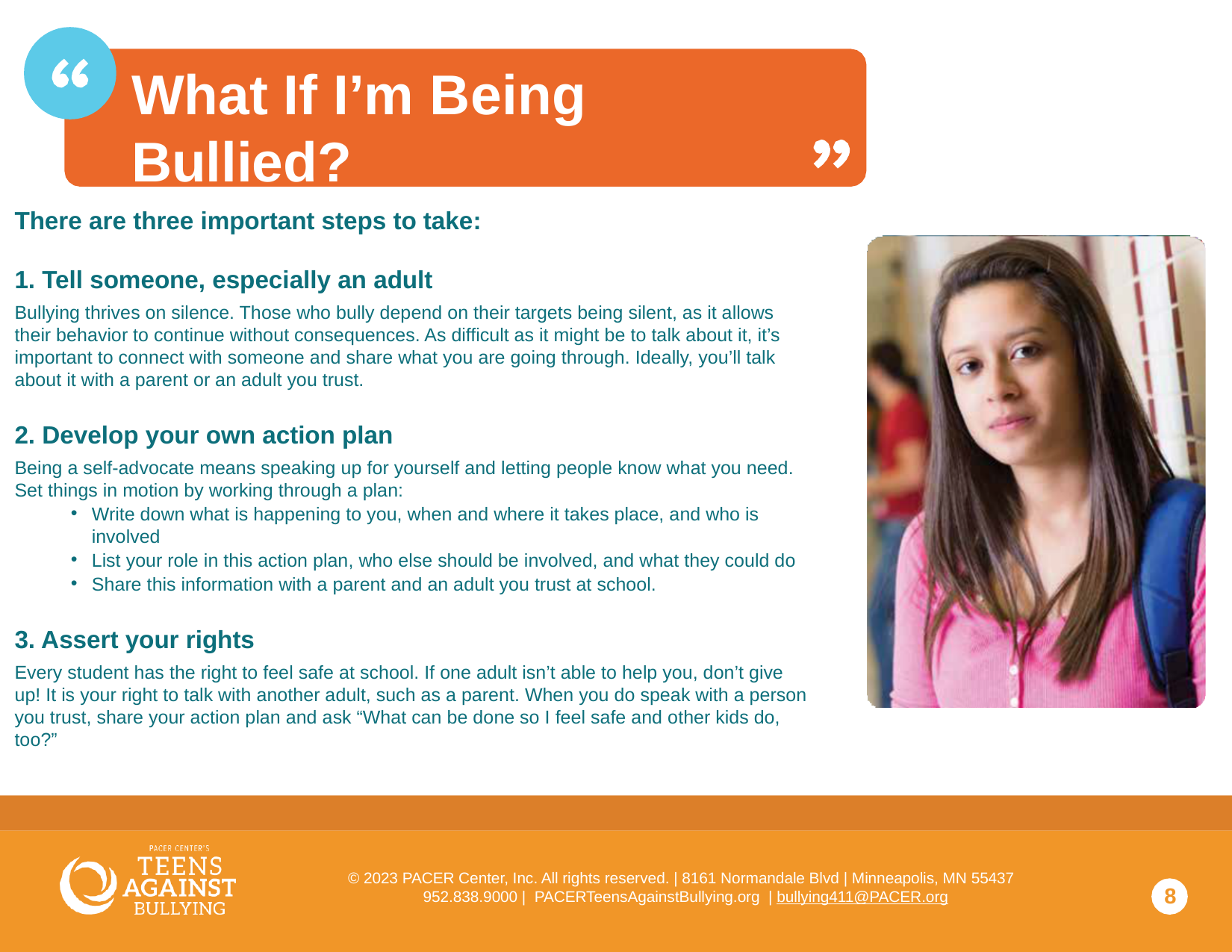

# What If I’m Being Bullied?

There are three important steps to take:

1. Tell someone, especially an adult

Bullying thrives on silence. Those who bully depend on their targets being silent, as it allows their behavior to continue without consequences. As difficult as it might be to talk about it, it’s important to connect with someone and share what you are going through. Ideally, you’ll talk about it with a parent or an adult you trust.

2. Develop your own action plan

Being a self-advocate means speaking up for yourself and letting people know what you need. Set things in motion by working through a plan:
Write down what is happening to you, when and where it takes place, and who is involved
List your role in this action plan, who else should be involved, and what they could do
Share this information with a parent and an adult you trust at school.

3. Assert your rights

Every student has the right to feel safe at school. If one adult isn’t able to help you, don’t give up! It is your right to talk with another adult, such as a parent. When you do speak with a person you trust, share your action plan and ask “What can be done so I feel safe and other kids do, too?”

© 2023 PACER Center, Inc. All rights reserved. | 8161 Normandale Blvd | Minneapolis, MN 55437  952.838.9000 |  PACERTeensAgainstBullying.org  | bullying411@PACER.org

8